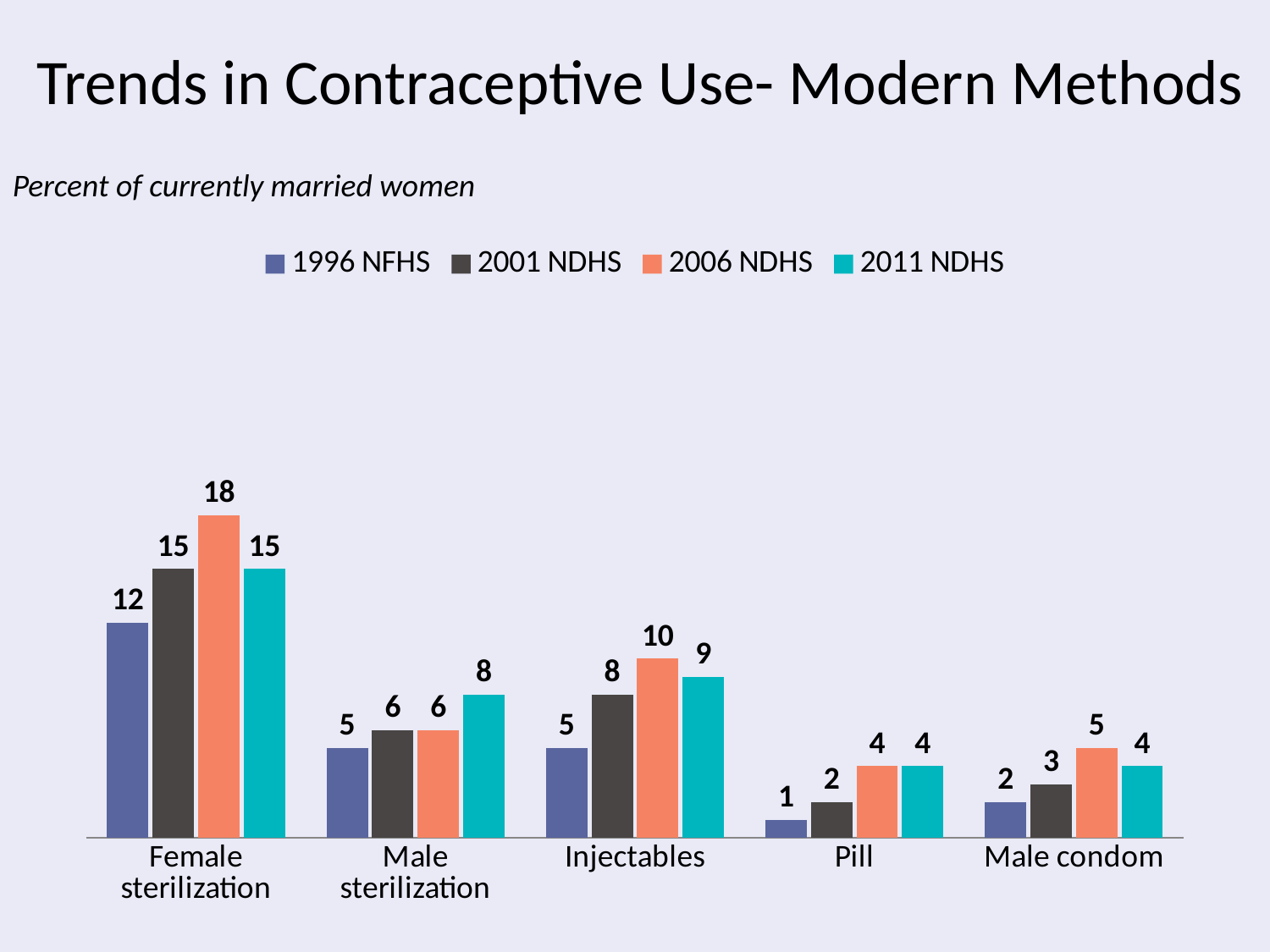

# Trends in Contraceptive Use- Modern Methods
Percent of currently married women

### Chart

| Category | 1996 NFHS | 2001 NDHS | 2006 NDHS | 2011 NDHS |
|---|---|---|---|---|
| Female sterilization | 12.0 | 15.0 | 18.0 | 15.0 |
| Male sterilization | 5.0 | 6.0 | 6.0 | 8.0 |
| Injectables | 5.0 | 8.0 | 10.0 | 9.0 |
| Pill | 1.0 | 2.0 | 4.0 | 4.0 |
| Male condom | 2.0 | 3.0 | 5.0 | 4.0 |